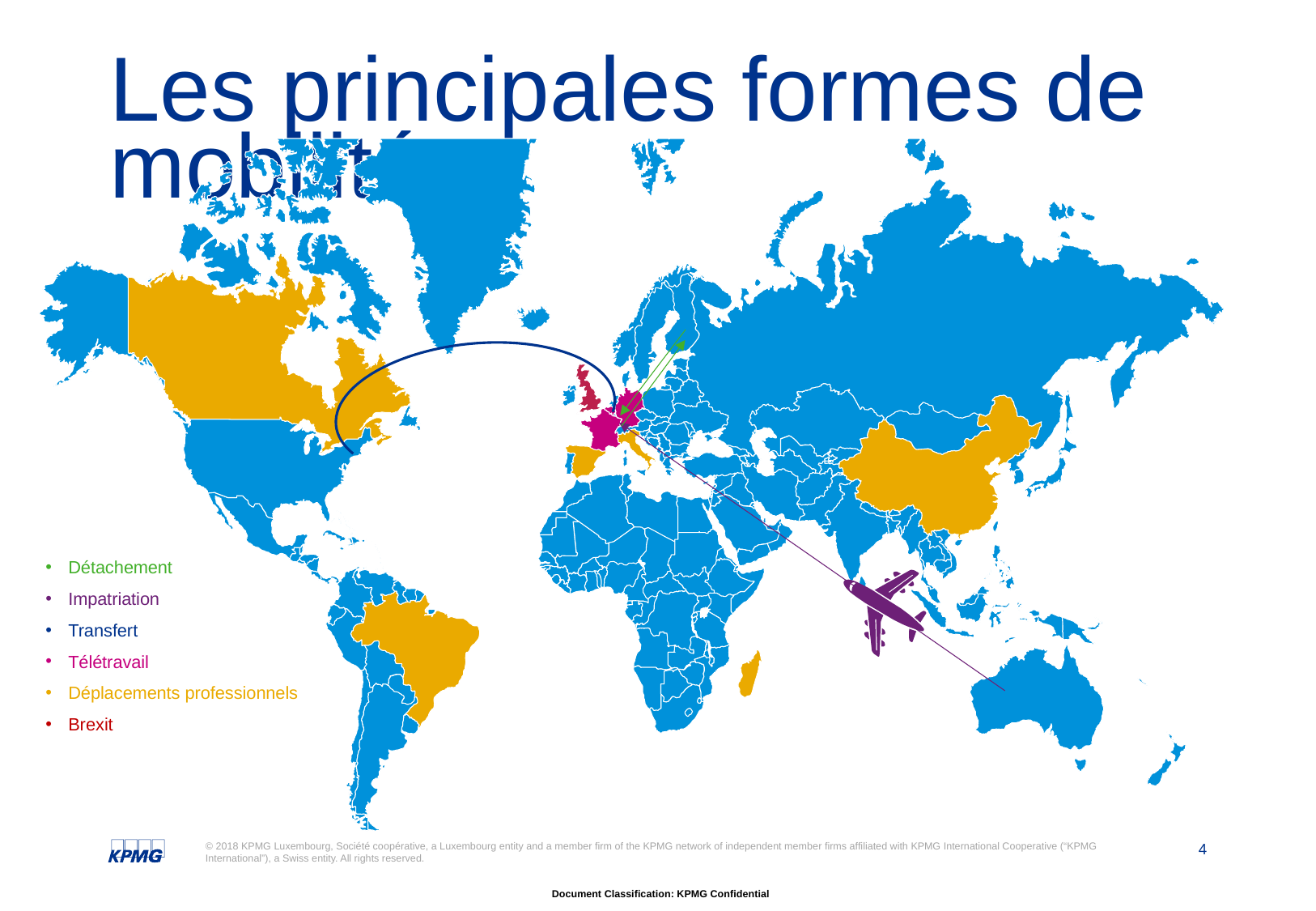

# Les principales formes de mobilité

Détachement
Impatriation
Transfert
Télétravail
Déplacements professionnels
Brexit